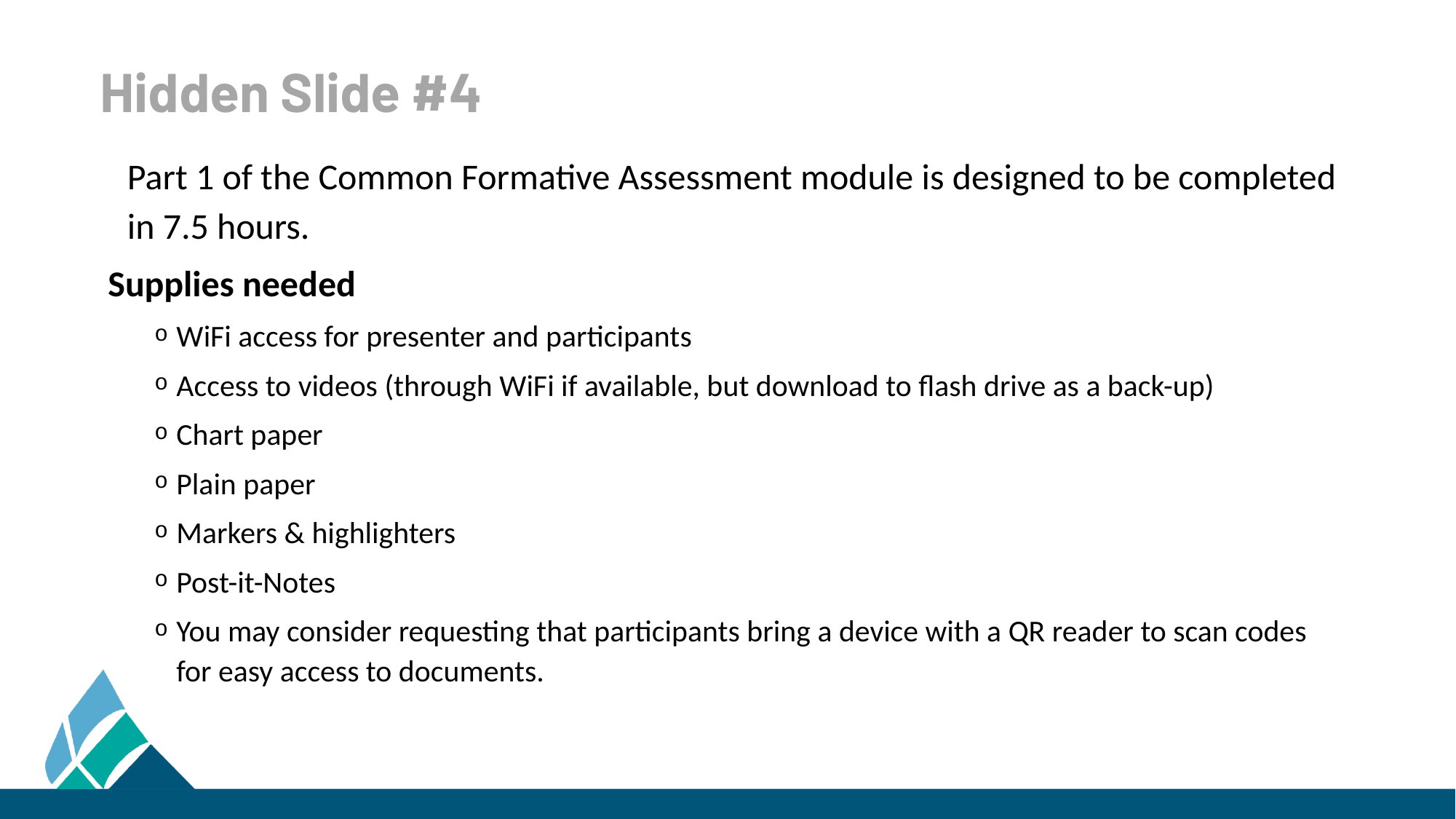

# Hidden Slide #4
Part 1 of the Common Formative Assessment module is designed to be completed in 7.5 hours.
Supplies needed
WiFi access for presenter and participants
Access to videos (through WiFi if available, but download to flash drive as a back-up)
Chart paper
Plain paper
Markers & highlighters
Post-it-Notes
You may consider requesting that participants bring a device with a QR reader to scan codes  for easy access to documents.